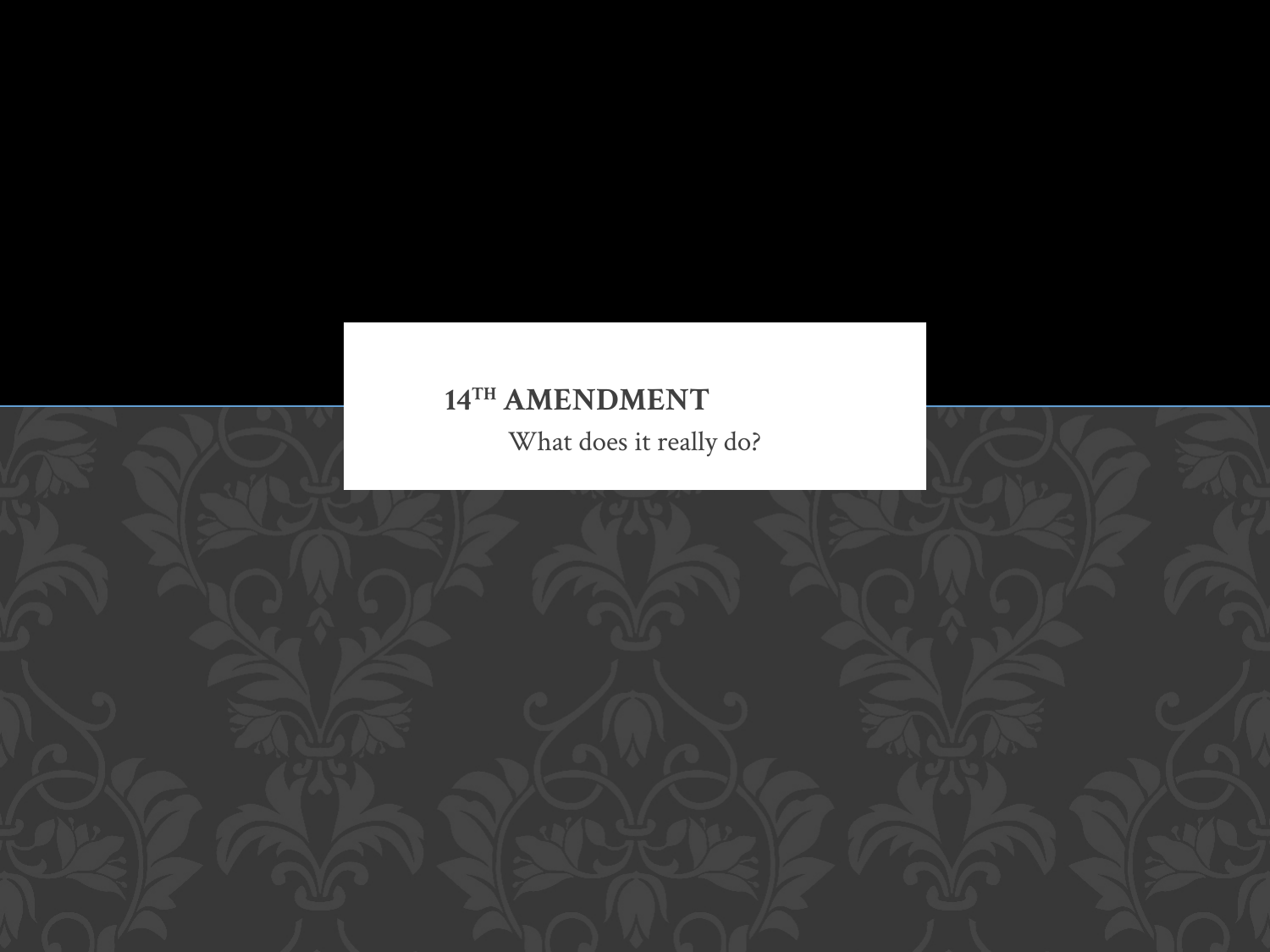

# 14th Amendment
What does it really do?